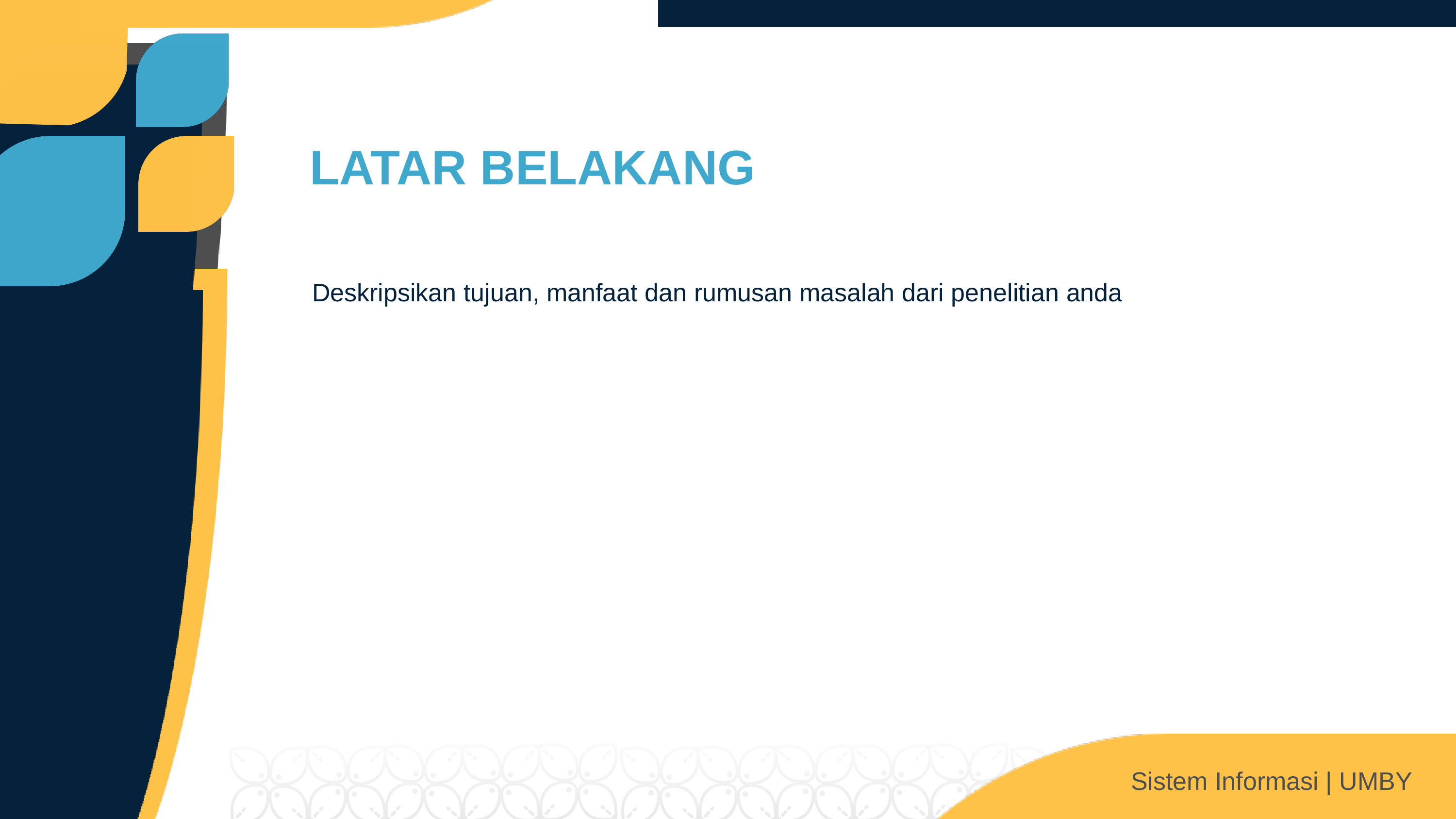

LATAR BELAKANG

Deskripsikan tujuan, manfaat dan rumusan masalah dari penelitian anda

Sistem Informasi | UMBY